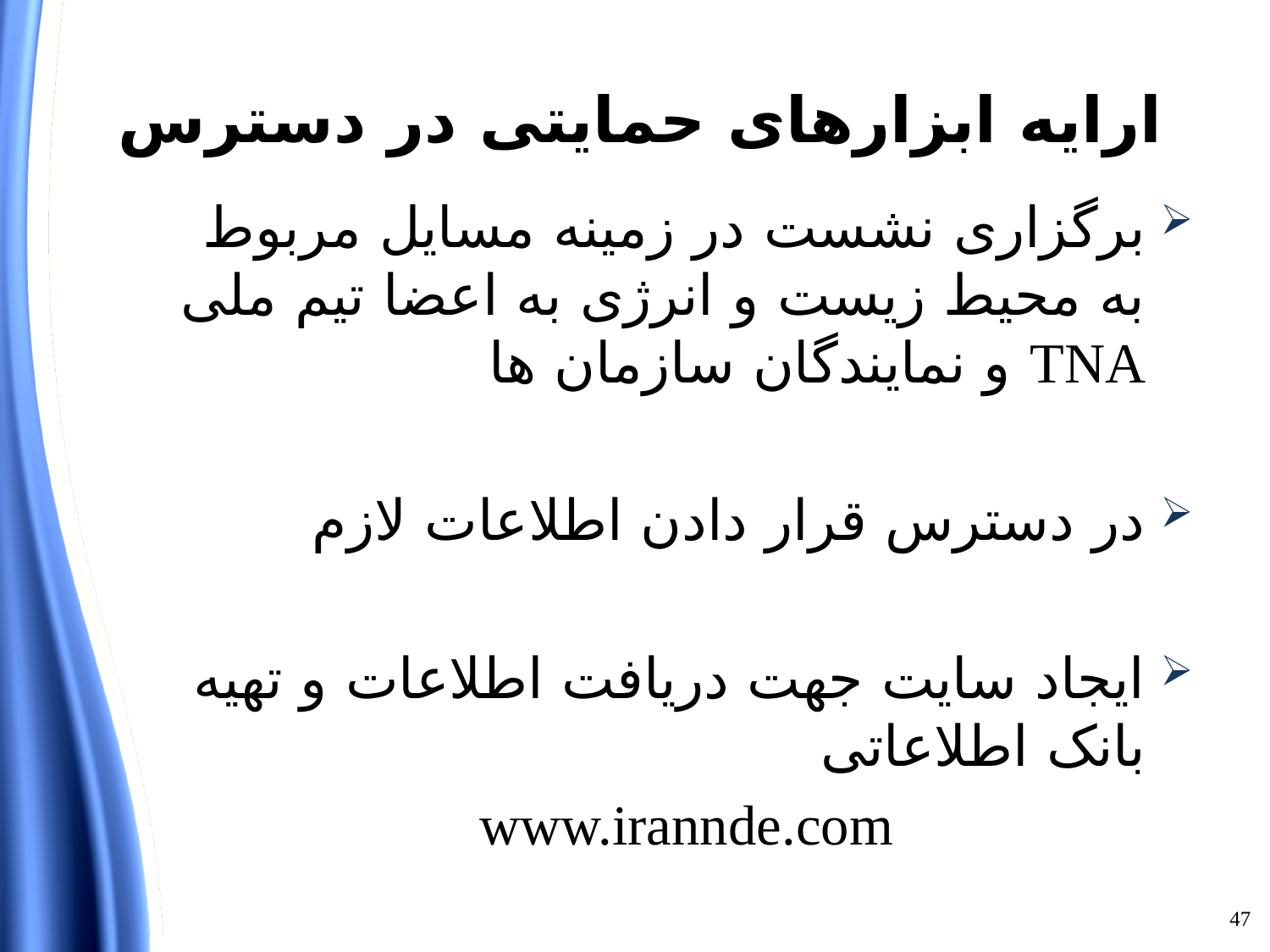

# ارایه ابزارهای حمایتی در دسترس
برگزاری نشست در زمینه مسایل مربوط به محیط زیست و انرژی به اعضا تیم ملی TNA و نمایندگان سازمان ها

در دسترس قرار دادن اطلاعات لازم

ایجاد سایت جهت دریافت اطلاعات و تهیه بانک اطلاعاتی
www.irannde.com
47